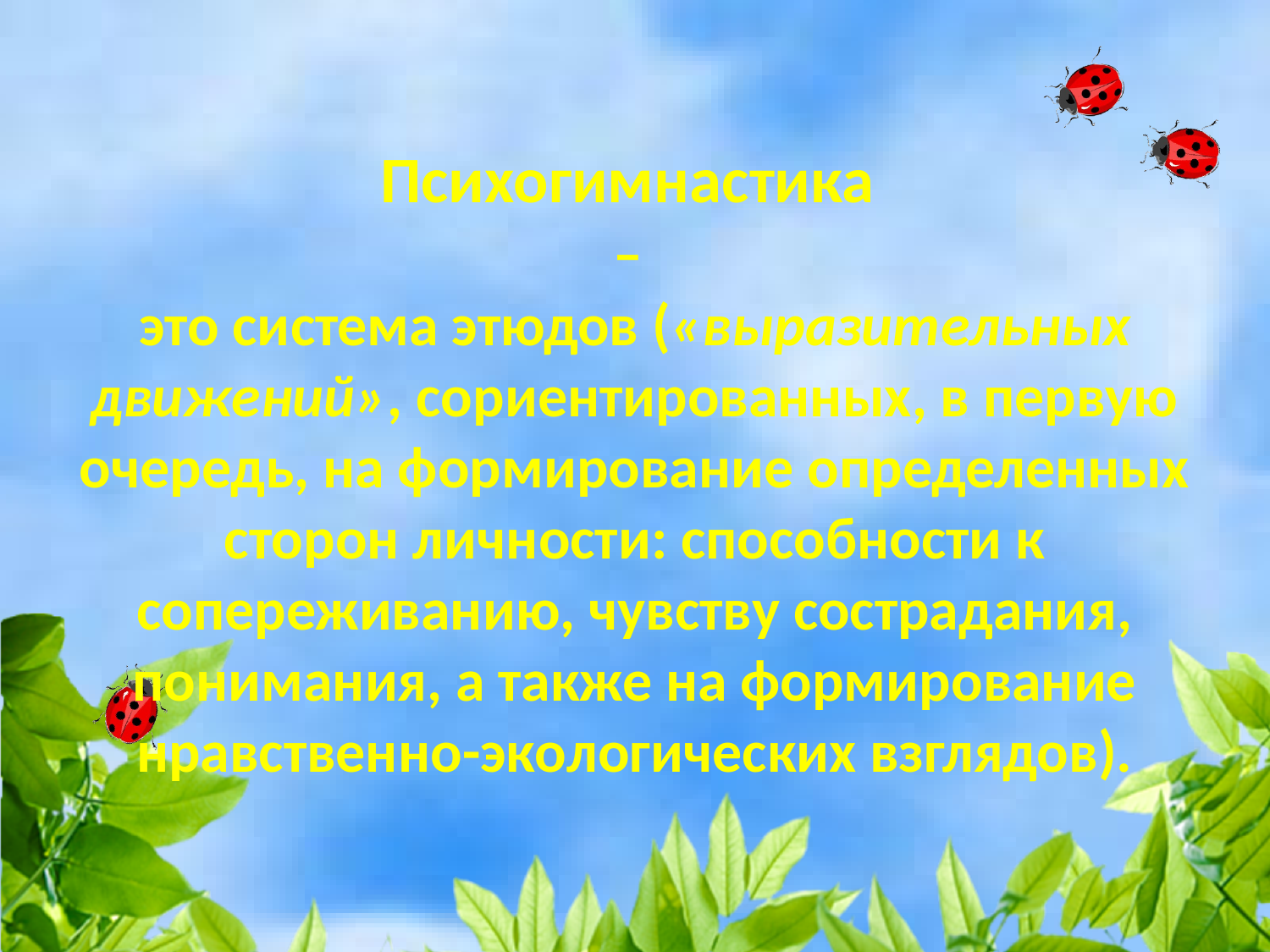

# Психогимнастика – это система этюдов («выразительных движений», сориентированных, в первую очередь, на формирование определенных сторон личности: способности к сопереживанию, чувству сострадания, понимания, а также на формирование нравственно-экологических взглядов).